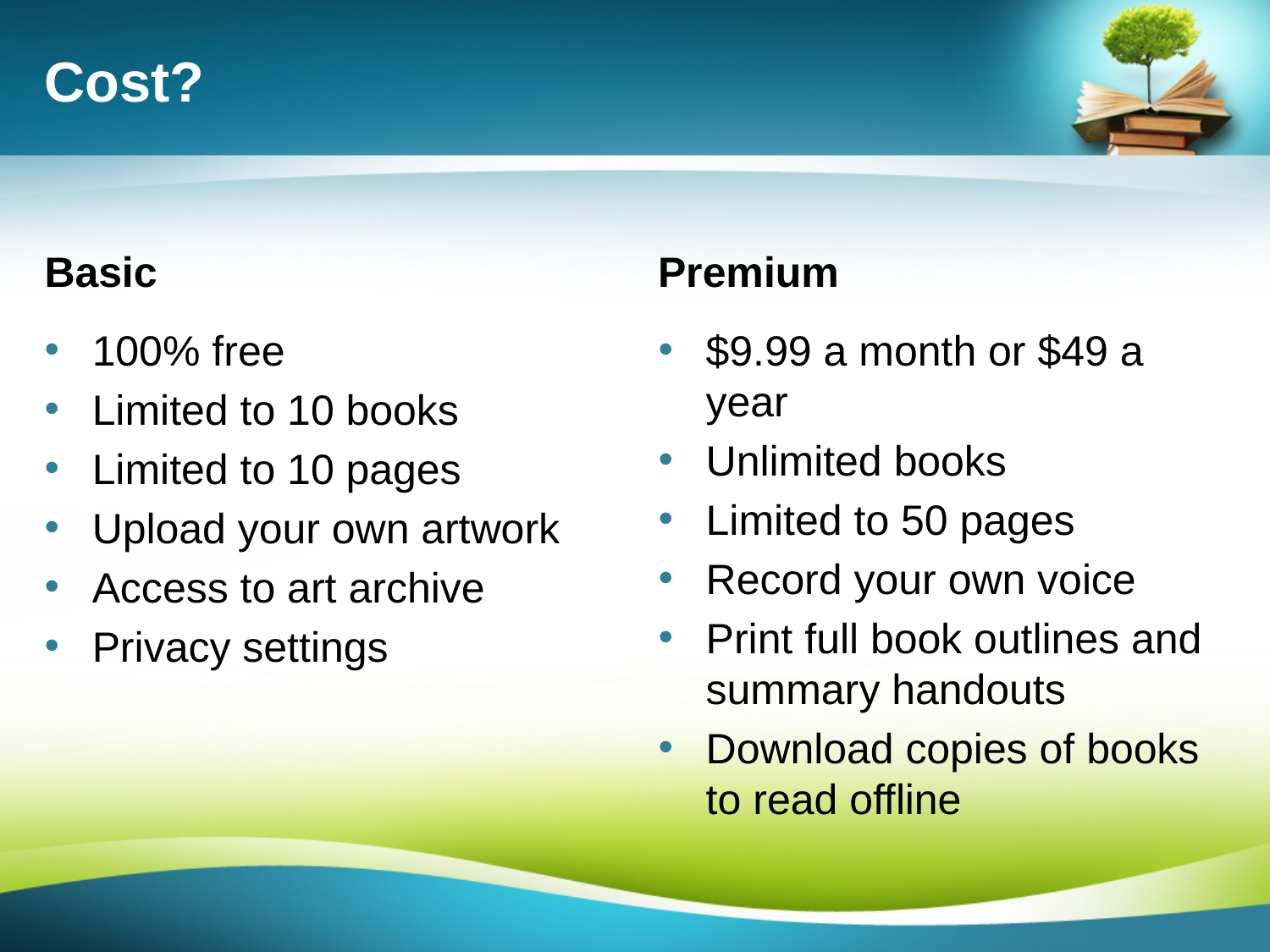

# Cost?
Basic
Premium
100% free
Limited to 10 books
Limited to 10 pages
Upload your own artwork
Access to art archive
Privacy settings
$9.99 a month or $49 a year
Unlimited books
Limited to 50 pages
Record your own voice
Print full book outlines and summary handouts
Download copies of books to read offline